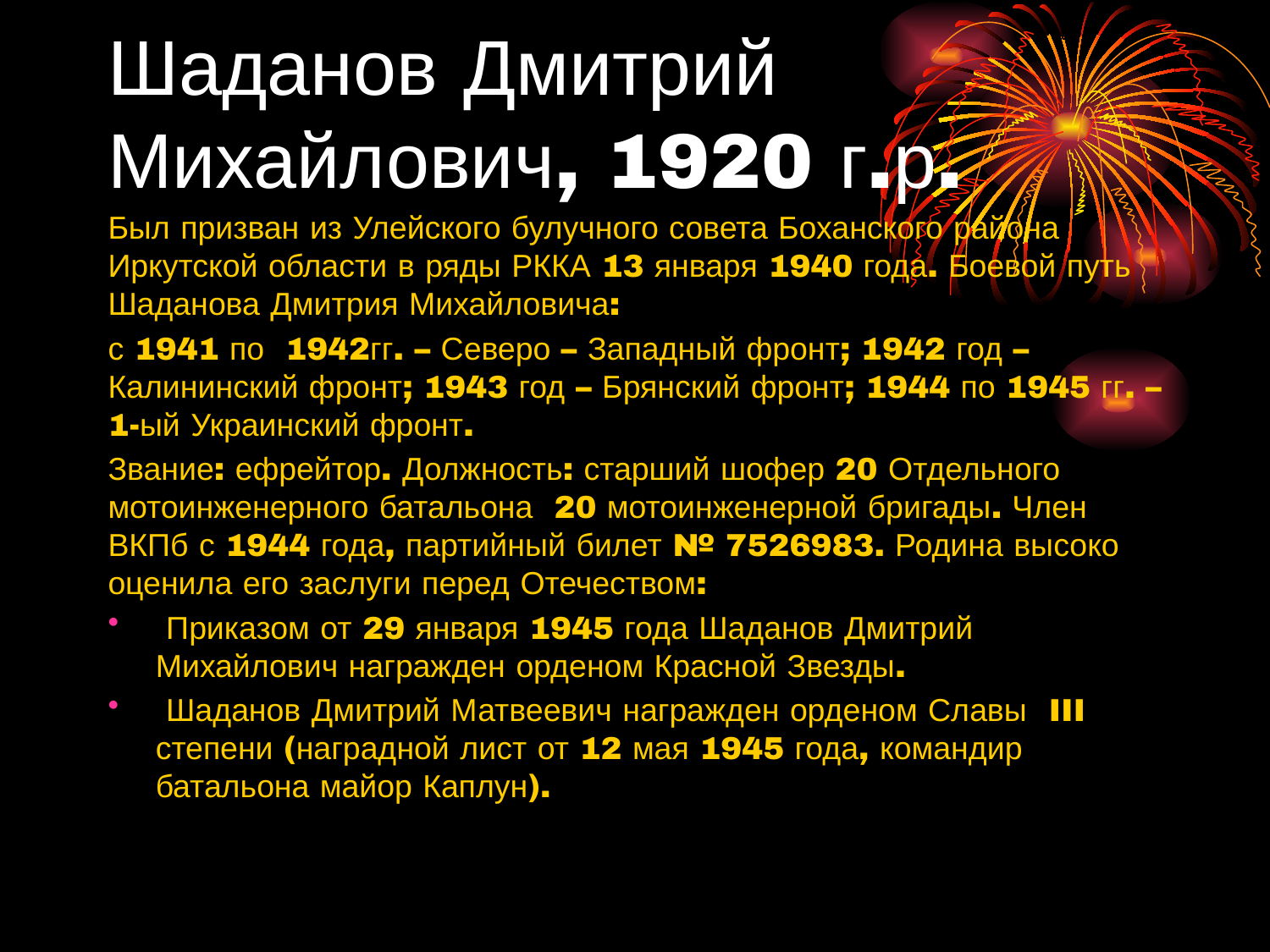

# Шаданов Дмитрий Михайлович, 1920 г.р.
Был призван из Улейского булучного совета Боханского района Иркутской области в ряды РККА 13 января 1940 года. Боевой путь Шаданова Дмитрия Михайловича:
с 1941 по  1942гг. – Северо – Западный фронт; 1942 год – Калининский фронт; 1943 год – Брянский фронт; 1944 по 1945 гг. – 1-ый Украинский фронт.
Звание: ефрейтор. Должность: старший шофер 20 Отдельного мотоинженерного батальона  20 мотоинженерной бригады. Член ВКПб с 1944 года, партийный билет № 7526983. Родина высоко оценила его заслуги перед Отечеством:
 Приказом от 29 января 1945 года Шаданов Дмитрий Михайлович награжден орденом Красной Звезды.
 Шаданов Дмитрий Матвеевич награжден орденом Славы  III степени (наградной лист от 12 мая 1945 года, командир батальона майор Каплун).